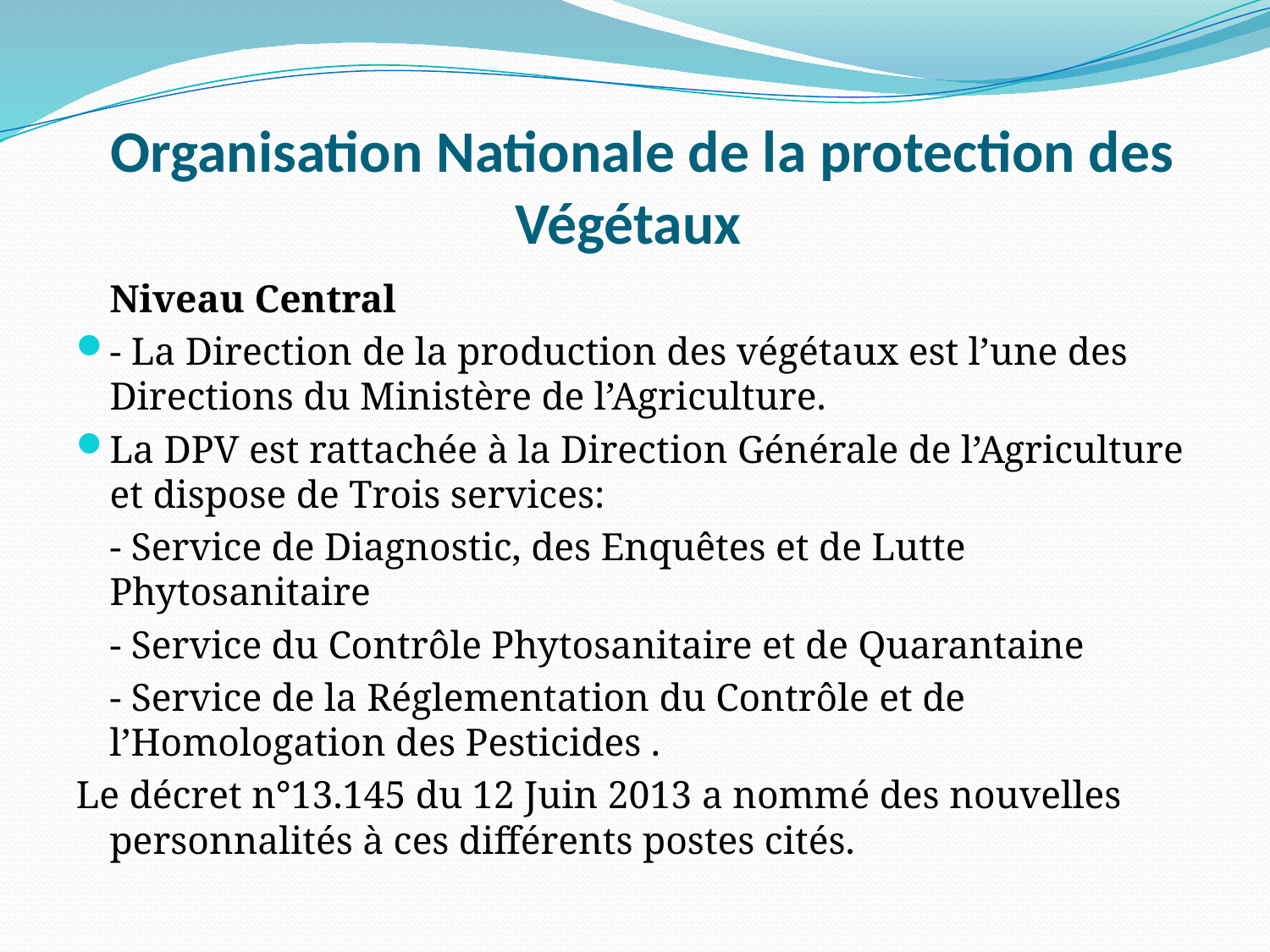

# Organisation Nationale de la protection des Végétaux
	Niveau Central
- La Direction de la production des végétaux est l’une des Directions du Ministère de l’Agriculture.
La DPV est rattachée à la Direction Générale de l’Agriculture et dispose de Trois services:
	- Service de Diagnostic, des Enquêtes et de Lutte Phytosanitaire
	- Service du Contrôle Phytosanitaire et de Quarantaine
	- Service de la Réglementation du Contrôle et de l’Homologation des Pesticides .
Le décret n°13.145 du 12 Juin 2013 a nommé des nouvelles personnalités à ces différents postes cités.